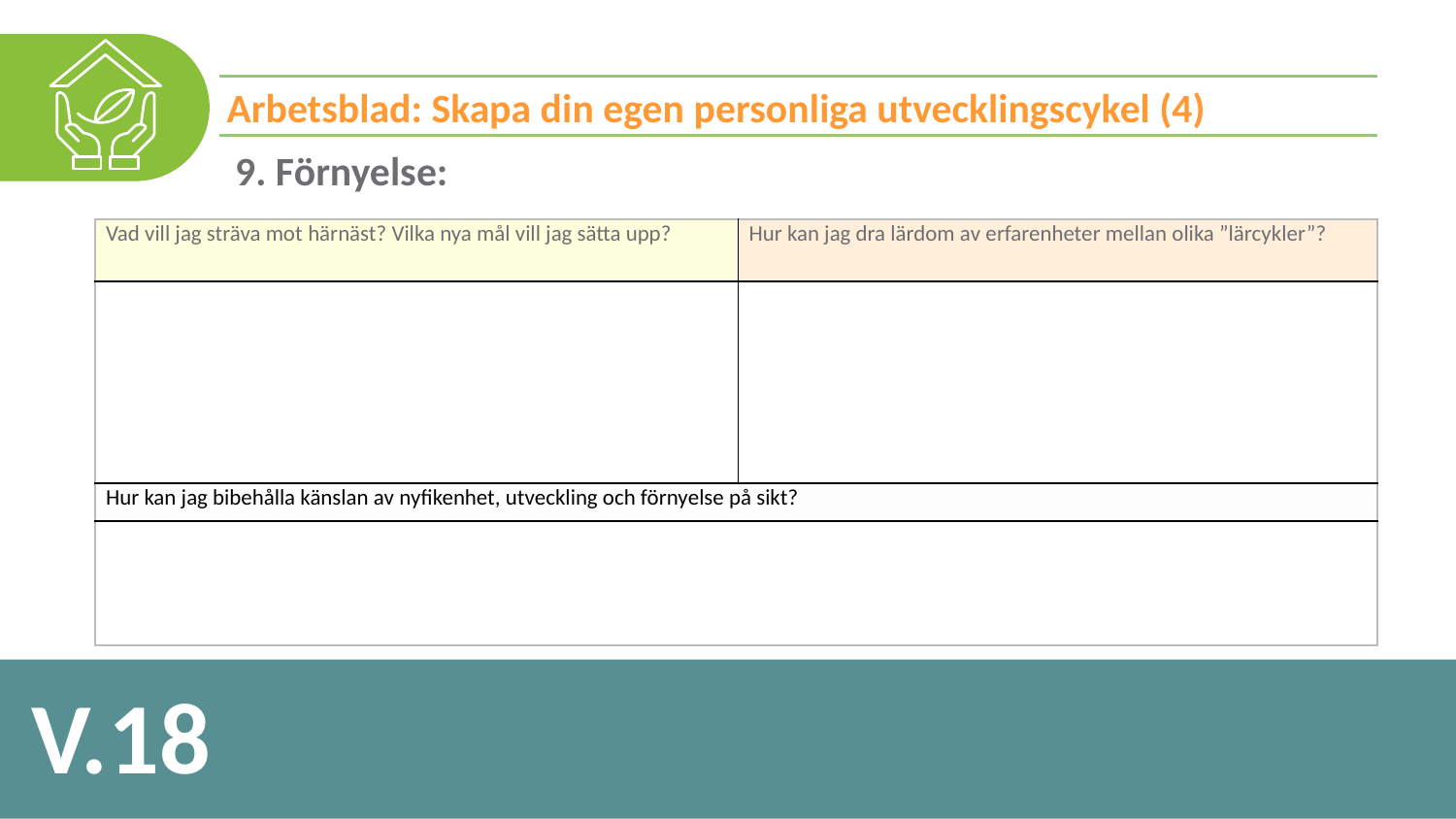

Arbetsblad: Skapa din egen personliga utvecklingscykel (4)

9. Förnyelse:
| Vad vill jag sträva mot härnäst? Vilka nya mål vill jag sätta upp? | Hur kan jag dra lärdom av erfarenheter mellan olika ”lärcykler”? |
| --- | --- |
|  |  |
| Hur kan jag bibehålla känslan av nyfikenhet, utveckling och förnyelse på sikt? |  |
|  |  |

V.18